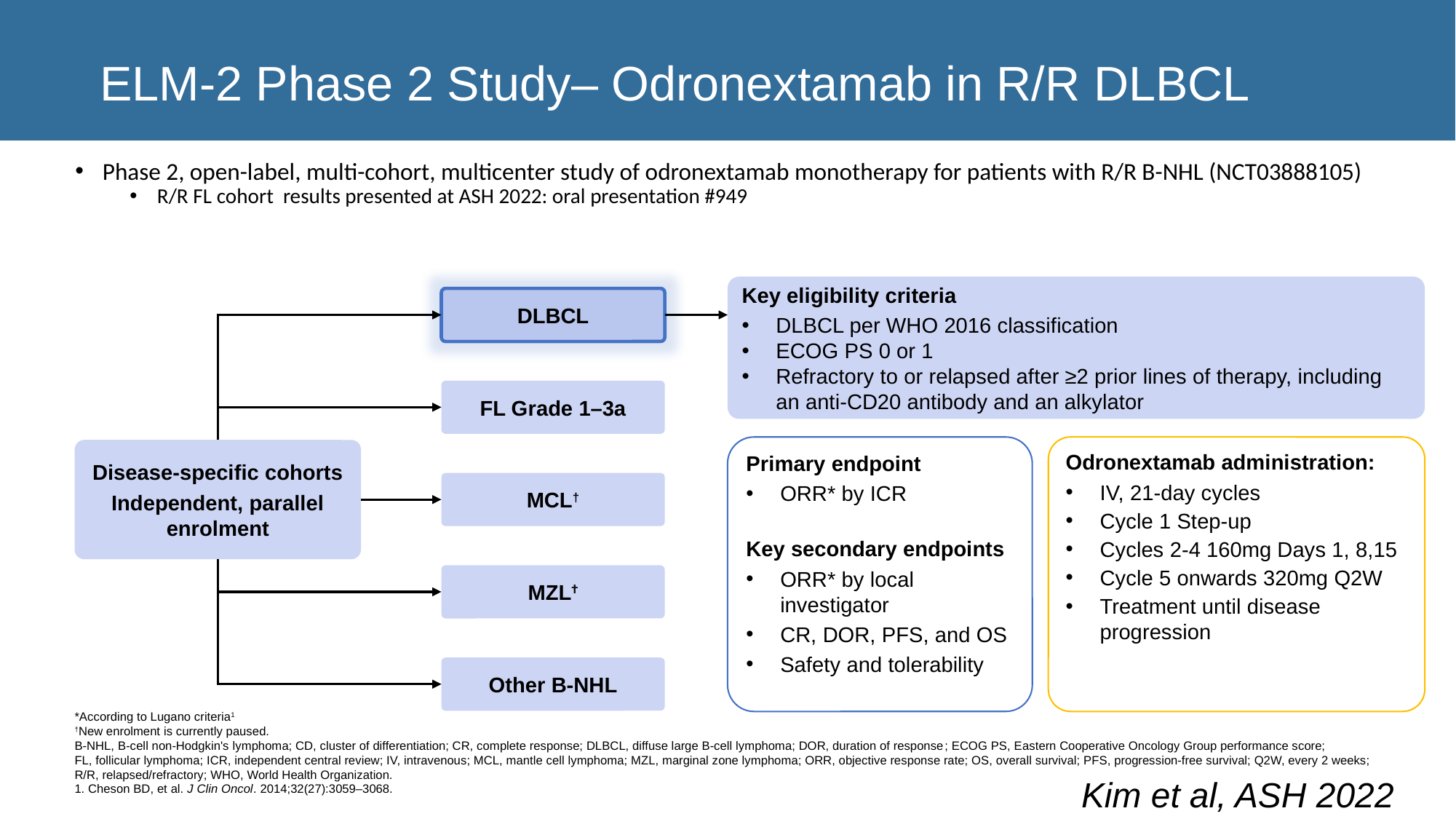

# ELM-2 Phase 2 Study– Odronextamab in R/R DLBCL
Phase 2, open-label, multi-cohort, multicenter study of odronextamab monotherapy for patients with R/R B-NHL (NCT03888105)
R/R FL cohort  results presented at ASH 2022: oral presentation #949
Key eligibility criteria
DLBCL per WHO 2016 classification
ECOG PS 0 or 1
Refractory to or relapsed after ≥2 prior lines of therapy, including an anti-CD20 antibody and an alkylator
DLBCL
FL Grade 1–3a
Primary endpoint
ORR* by ICR

Key secondary endpoints
ORR* by local investigator
CR, DOR, PFS, and OS
Safety and tolerability
Odronextamab administration:
IV, 21-day cycles
Cycle 1 Step-up
Cycles 2-4 160mg Days 1, 8,15
Cycle 5 onwards 320mg Q2W
Treatment until disease progression

Disease-specific cohorts
Independent, parallel enrolment
MCL†
MZL†
Other B-NHL
*According to Lugano criteria1
†New enrolment is currently paused.
B-NHL, B-cell non-Hodgkin's lymphoma; CD, cluster of differentiation; CR, complete response; DLBCL, diffuse large B-cell lymphoma; DOR, duration of response; ECOG PS, Eastern Cooperative Oncology Group performance score;
FL, follicular lymphoma; ICR, independent central review; IV, intravenous; MCL, mantle cell lymphoma; MZL, marginal zone lymphoma; ORR, objective response rate; OS, overall survival; PFS, progression-free survival; Q2W, every 2 weeks; R/R, relapsed/refractory; WHO, World Health Organization.
1. Cheson BD, et al. J Clin Oncol. 2014;32(27):3059–3068.
Kim et al, ASH 2022